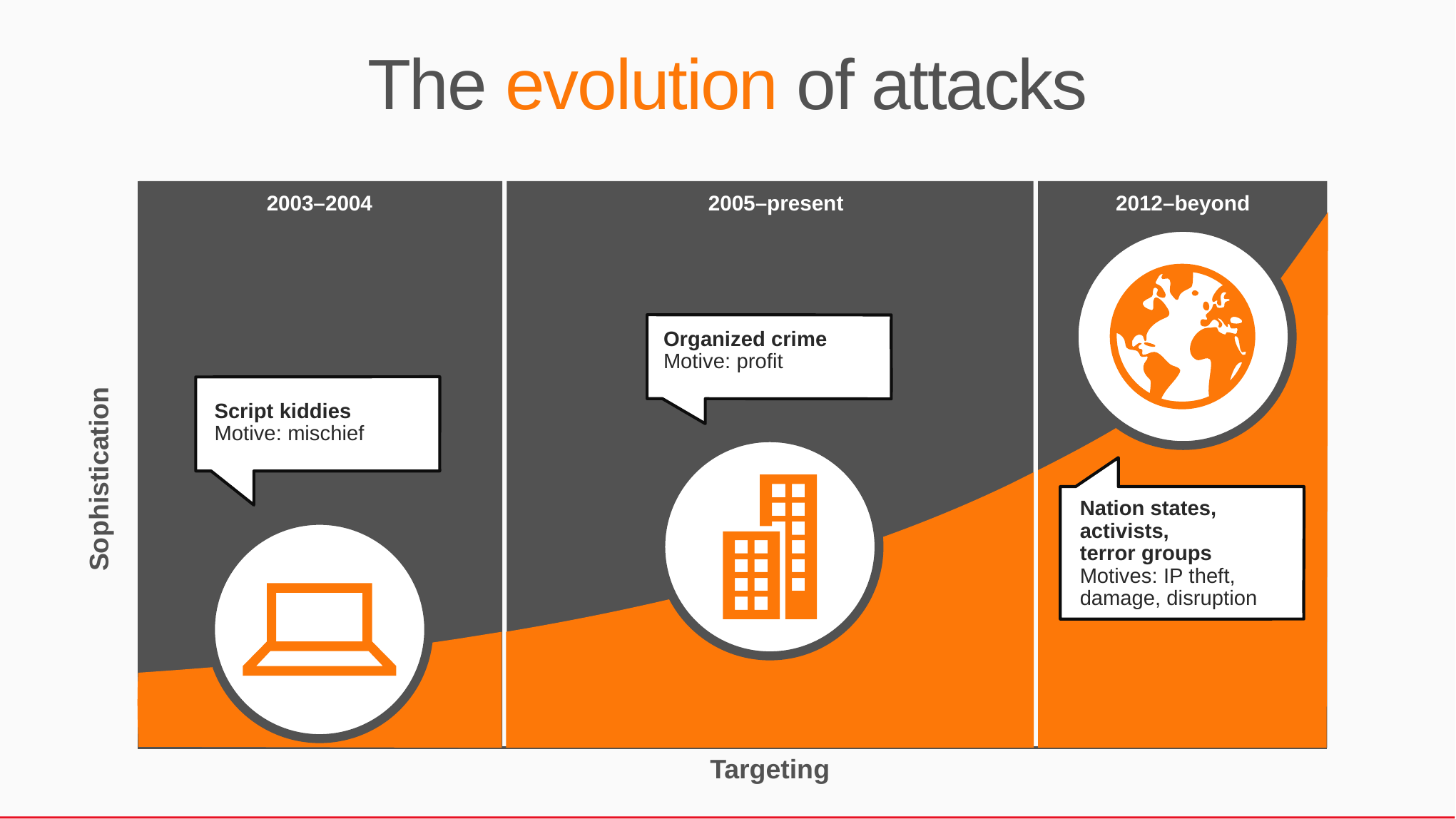

# The evolution of attacks

2005–present

Organized crime
Motive: profit
/

2003–2004

Script kiddies
Motive: mischief

2012–beyond

Nation states,
activists,
terror groups
Motives: IP theft,
damage, disruption
Sophistication
Targeting